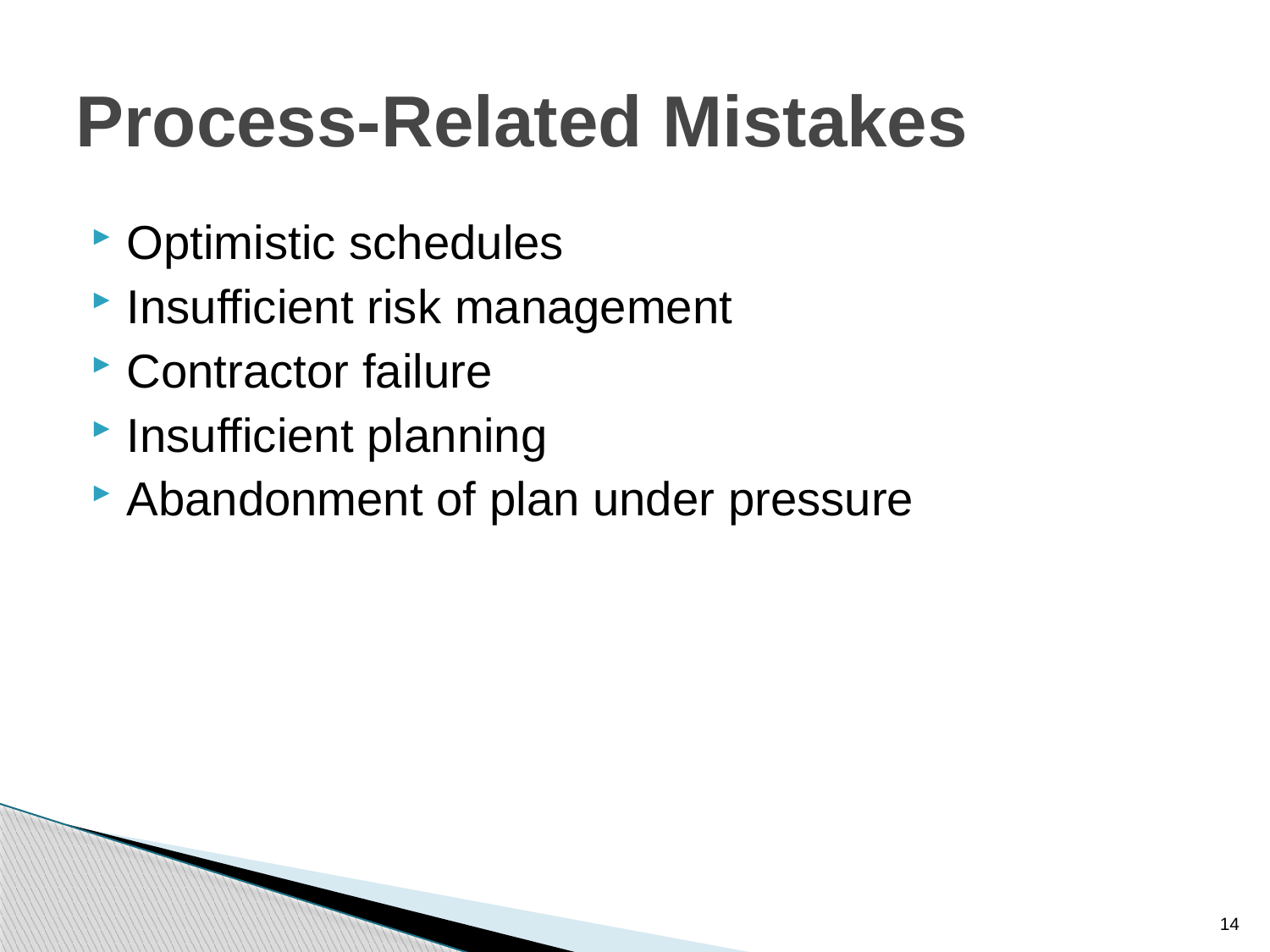

# Process-Related Mistakes
Optimistic schedules
Insufficient risk management
Contractor failure
Insufficient planning
Abandonment of plan under pressure
14